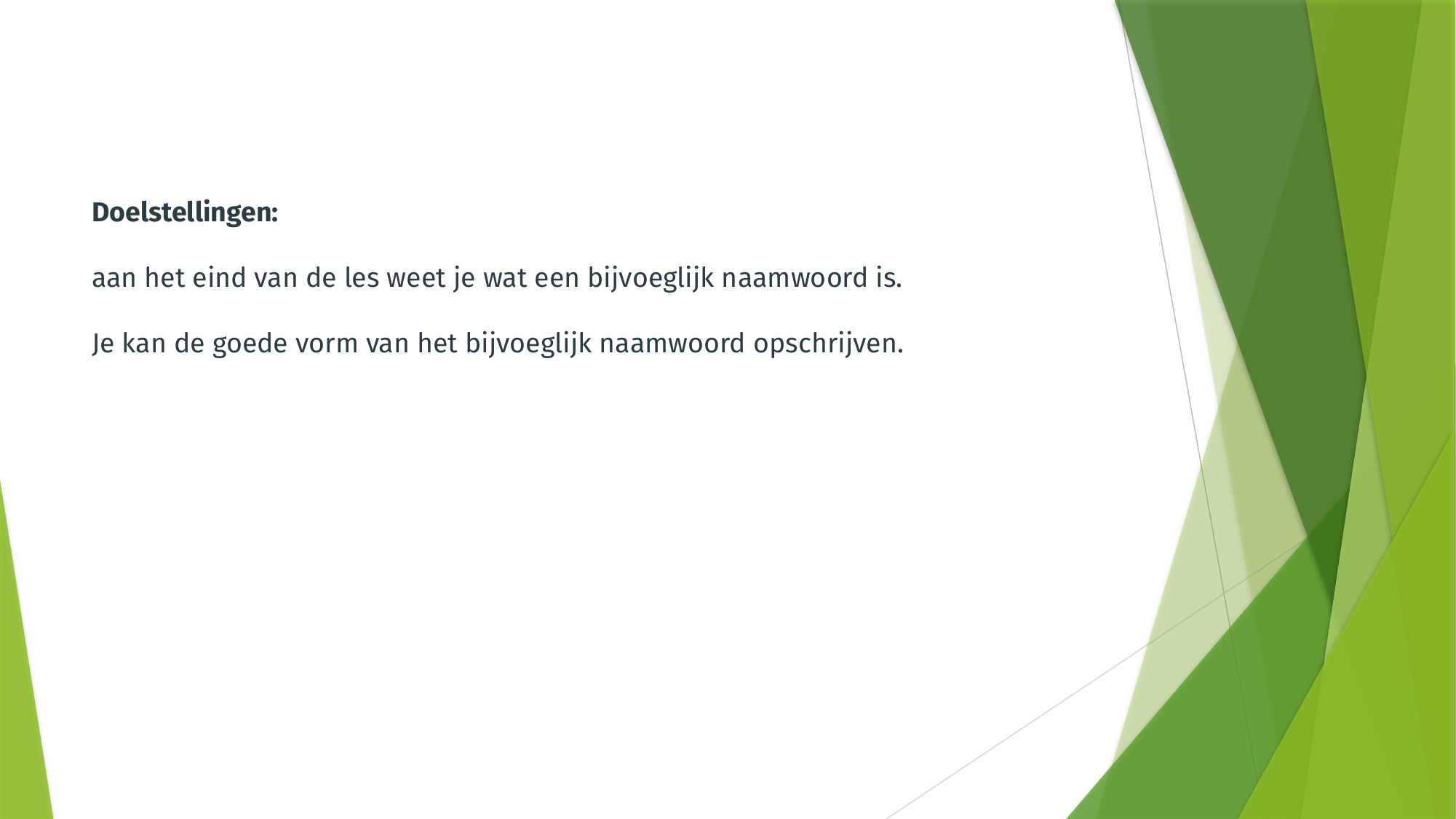

# Doelstellingen: aan het eind van de les weet je wat een bijvoeglijk naamwoord is. Je kan de goede vorm van het bijvoeglijk naamwoord opschrijven.